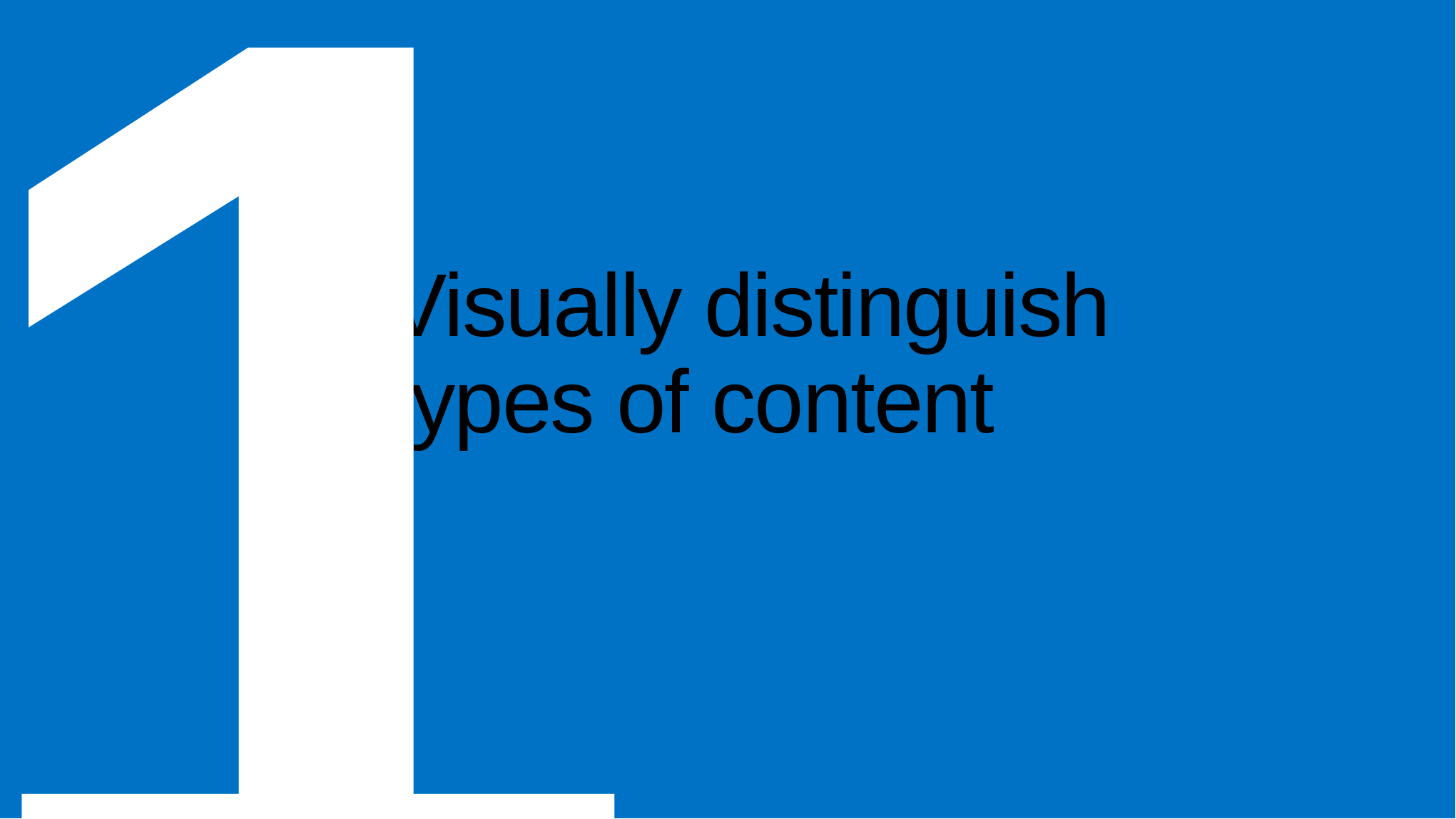

1
# Visually distinguish types of content